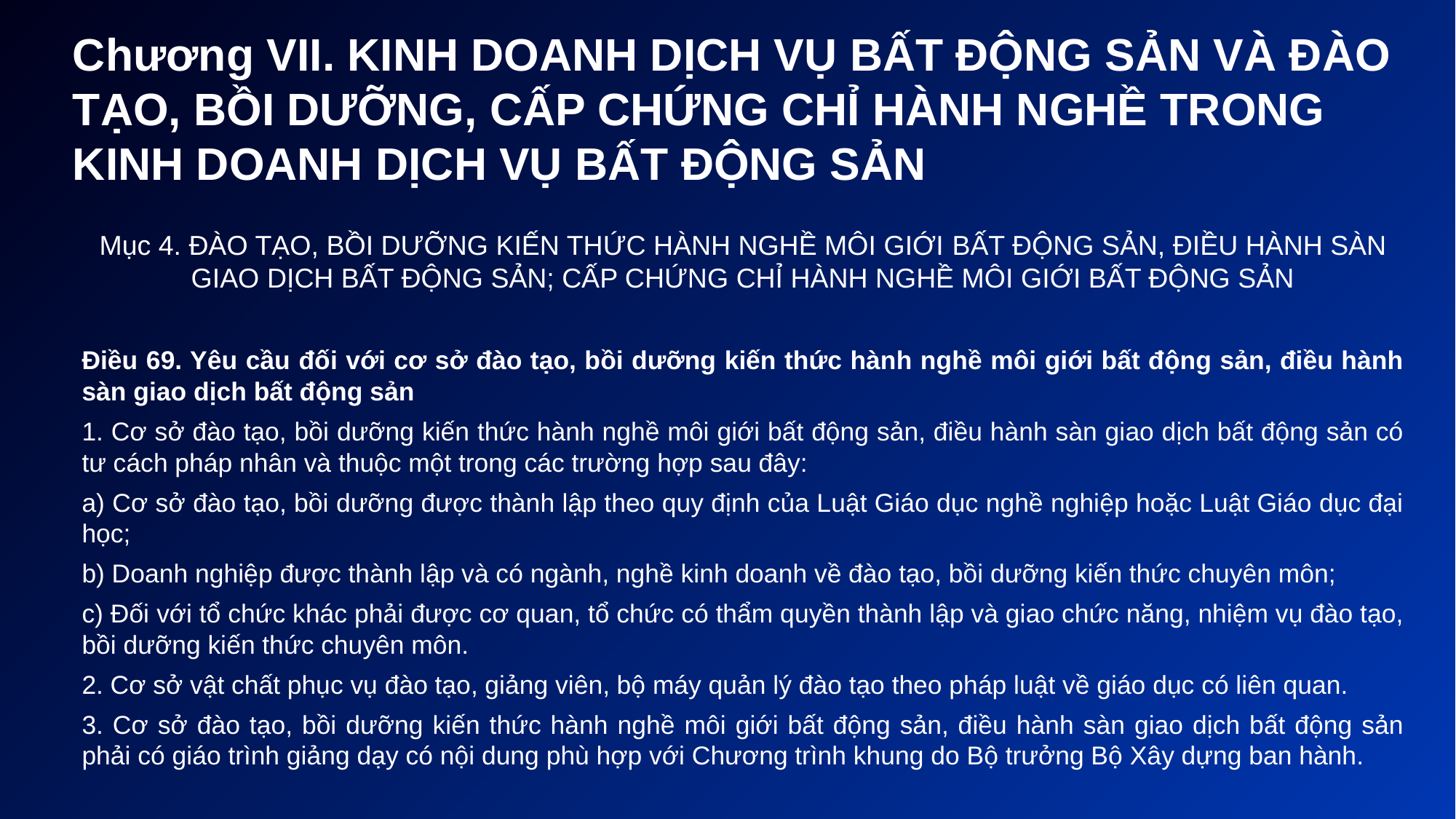

# Chương VII. KINH DOANH DỊCH VỤ BẤT ĐỘNG SẢN VÀ ĐÀO TẠO, BỒI DƯỠNG, CẤP CHỨNG CHỈ HÀNH NGHỀ TRONG KINH DOANH DỊCH VỤ BẤT ĐỘNG SẢN
Mục 4. ĐÀO TẠO, BỒI DƯỠNG KIẾN THỨC HÀNH NGHỀ MÔI GIỚI BẤT ĐỘNG SẢN, ĐIỀU HÀNH SÀN GIAO DỊCH BẤT ĐỘNG SẢN; CẤP CHỨNG CHỈ HÀNH NGHỀ MÔI GIỚI BẤT ĐỘNG SẢN

Điều 69. Yêu cầu đối với cơ sở đào tạo, bồi dưỡng kiến thức hành nghề môi giới bất động sản, điều hành sàn giao dịch bất động sản
1. Cơ sở đào tạo, bồi dưỡng kiến thức hành nghề môi giới bất động sản, điều hành sàn giao dịch bất động sản có tư cách pháp nhân và thuộc một trong các trường hợp sau đây:
a) Cơ sở đào tạo, bồi dưỡng được thành lập theo quy định của Luật Giáo dục nghề nghiệp hoặc Luật Giáo dục đại học;
b) Doanh nghiệp được thành lập và có ngành, nghề kinh doanh về đào tạo, bồi dưỡng kiến thức chuyên môn;
c) Đối với tổ chức khác phải được cơ quan, tổ chức có thẩm quyền thành lập và giao chức năng, nhiệm vụ đào tạo, bồi dưỡng kiến thức chuyên môn.
2. Cơ sở vật chất phục vụ đào tạo, giảng viên, bộ máy quản lý đào tạo theo pháp luật về giáo dục có liên quan.
3. Cơ sở đào tạo, bồi dưỡng kiến thức hành nghề môi giới bất động sản, điều hành sàn giao dịch bất động sản phải có giáo trình giảng dạy có nội dung phù hợp với Chương trình khung do Bộ trưởng Bộ Xây dựng ban hành.